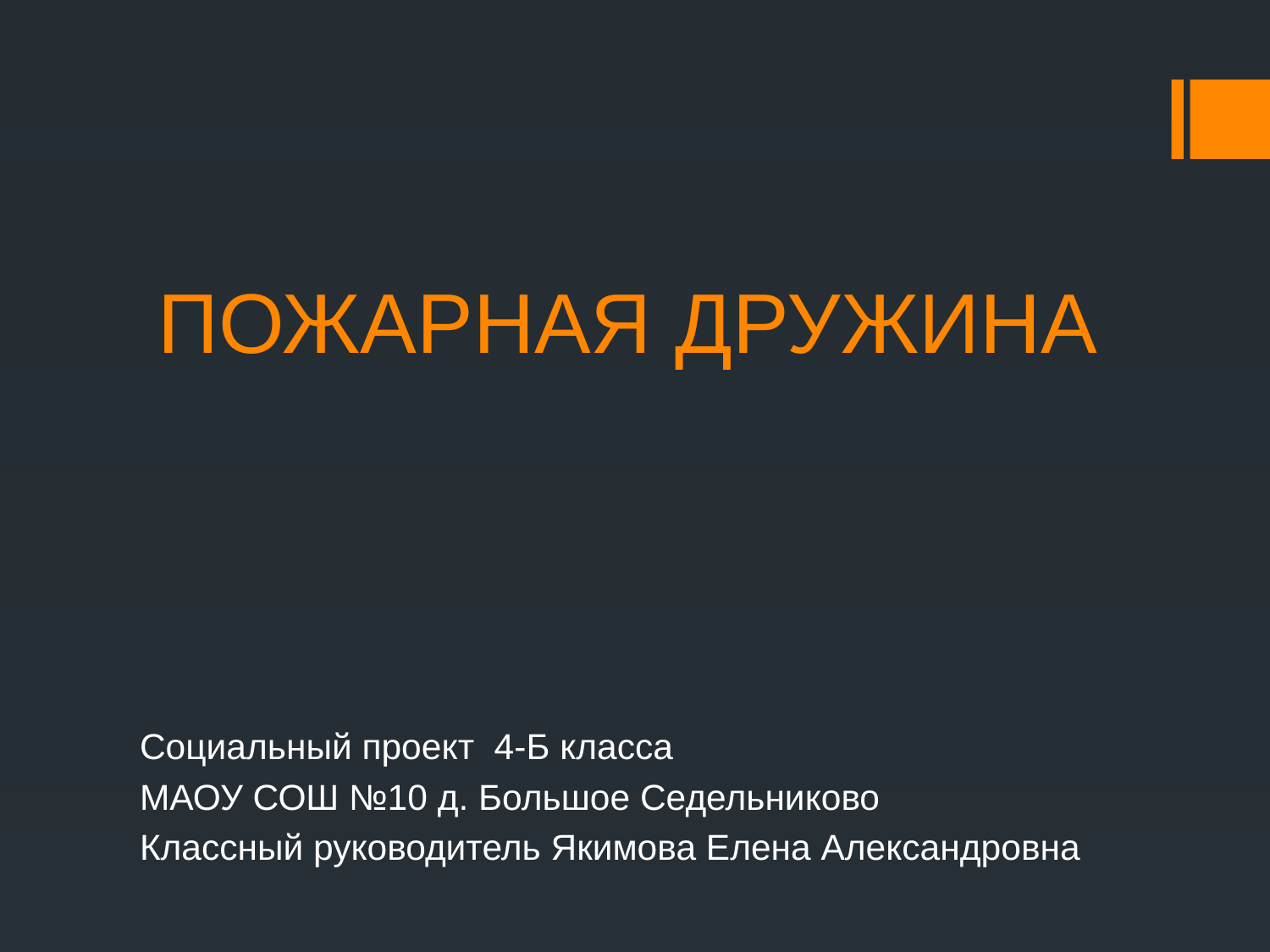

# ПОЖАРНАЯ ДРУЖИНА
Социальный проект  4-Б класса
МАОУ СОШ №10 д. Большое Седельниково
Классный руководитель Якимова Елена Александровна